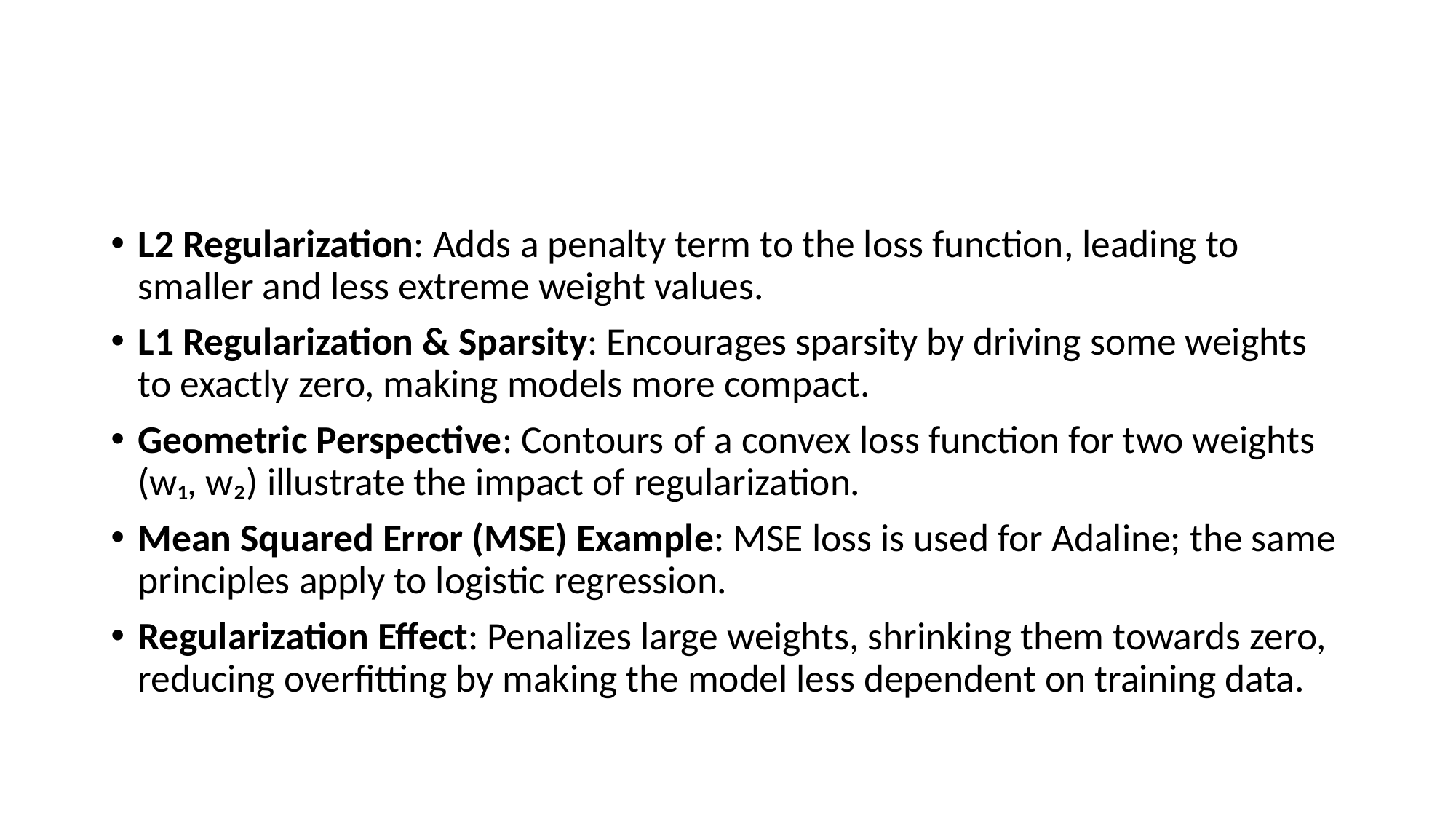

#
L2 Regularization: Adds a penalty term to the loss function, leading to smaller and less extreme weight values.
L1 Regularization & Sparsity: Encourages sparsity by driving some weights to exactly zero, making models more compact.
Geometric Perspective: Contours of a convex loss function for two weights (w₁, w₂) illustrate the impact of regularization.
Mean Squared Error (MSE) Example: MSE loss is used for Adaline; the same principles apply to logistic regression.
Regularization Effect: Penalizes large weights, shrinking them towards zero, reducing overfitting by making the model less dependent on training data.